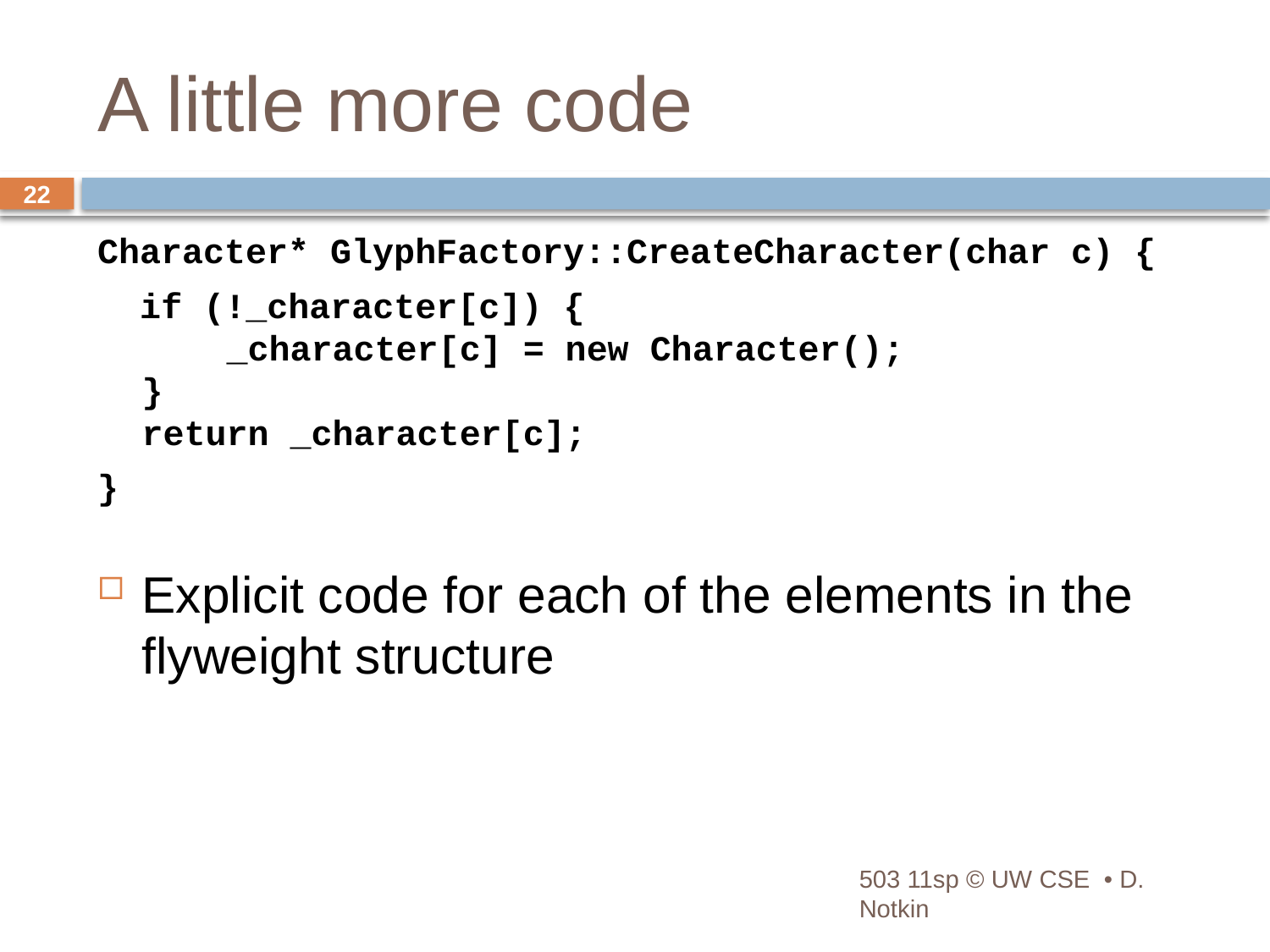

# A little more code
22
Character* GlyphFactory::CreateCharacter(char c) {
  if (!_character[c]) {
    _character[c] = new Character();
}
return _character[c];
}
Explicit code for each of the elements in the flyweight structure

503 11sp © UW CSE  • D. Notkin